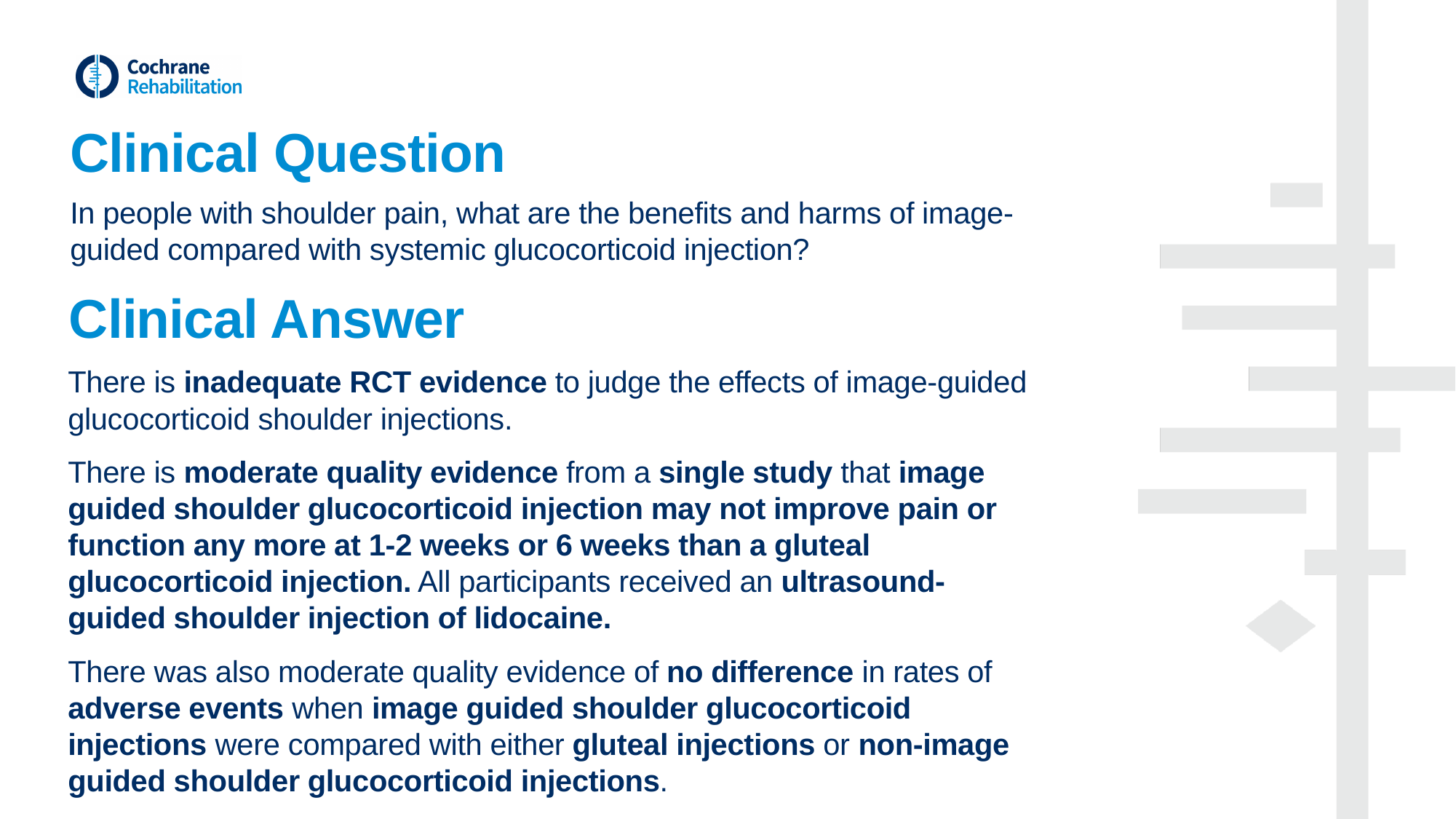

# Clinical Question
In people with shoulder pain, what are the benefits and harms of image‐guided compared with systemic glucocorticoid injection?

Clinical Answer
There is inadequate RCT evidence to judge the effects of image‐guided glucocorticoid shoulder injections.
There is moderate quality evidence from a single study that image guided shoulder glucocorticoid injection may not improve pain or function any more at 1‐2 weeks or 6 weeks than a gluteal glucocorticoid injection. All participants received an ultrasound‐guided shoulder injection of lidocaine.
There was also moderate quality evidence of no difference in rates of adverse events when image guided shoulder glucocorticoid injections were compared with either gluteal injections or non‐image guided shoulder glucocorticoid injections.